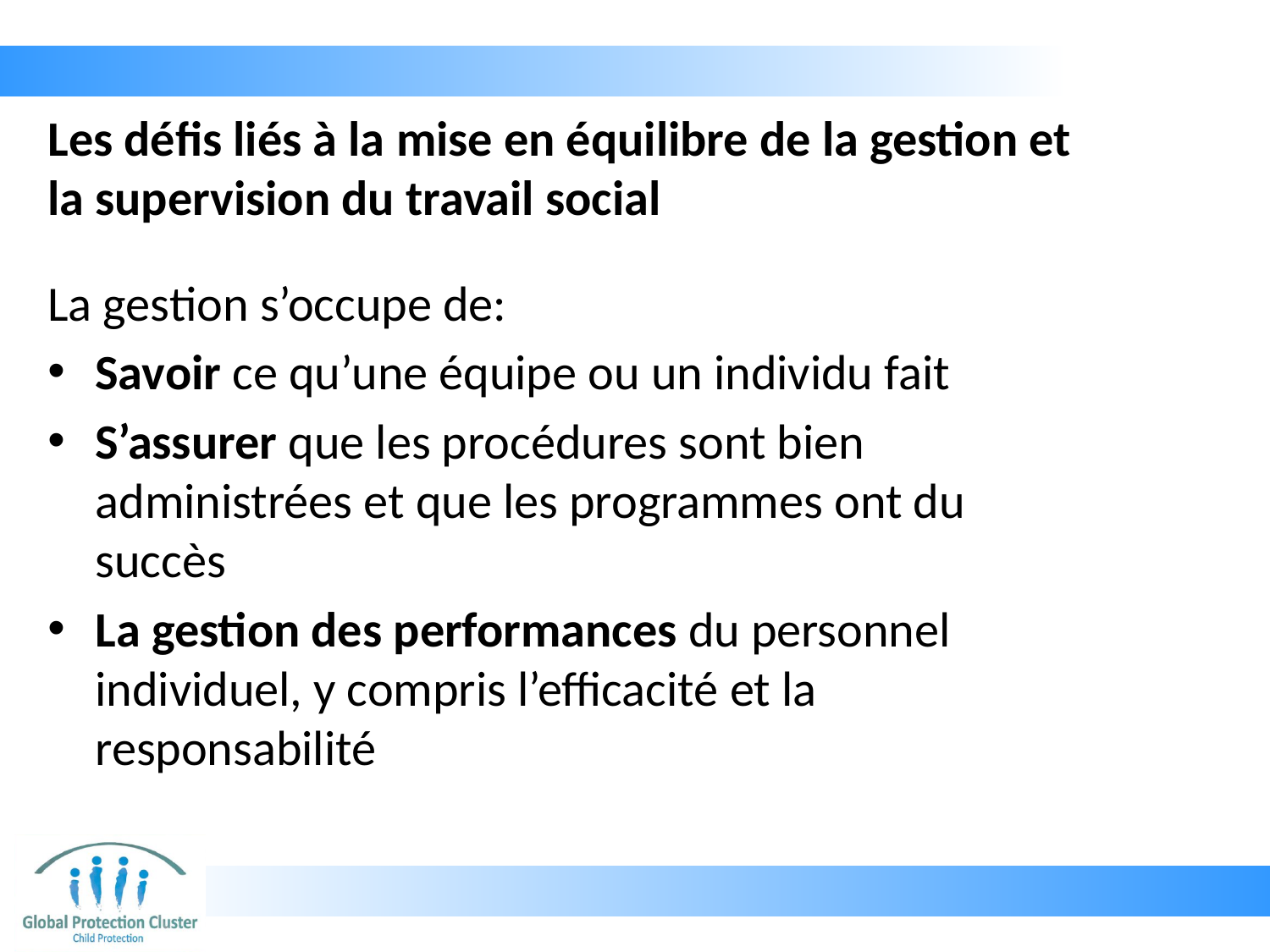

# Les défis liés à la mise en équilibre de la gestion et la supervision du travail social

La gestion s’occupe de:
Savoir ce qu’une équipe ou un individu fait
S’assurer que les procédures sont bien administrées et que les programmes ont du succès
La gestion des performances du personnel individuel, y compris l’efficacité et la responsabilité